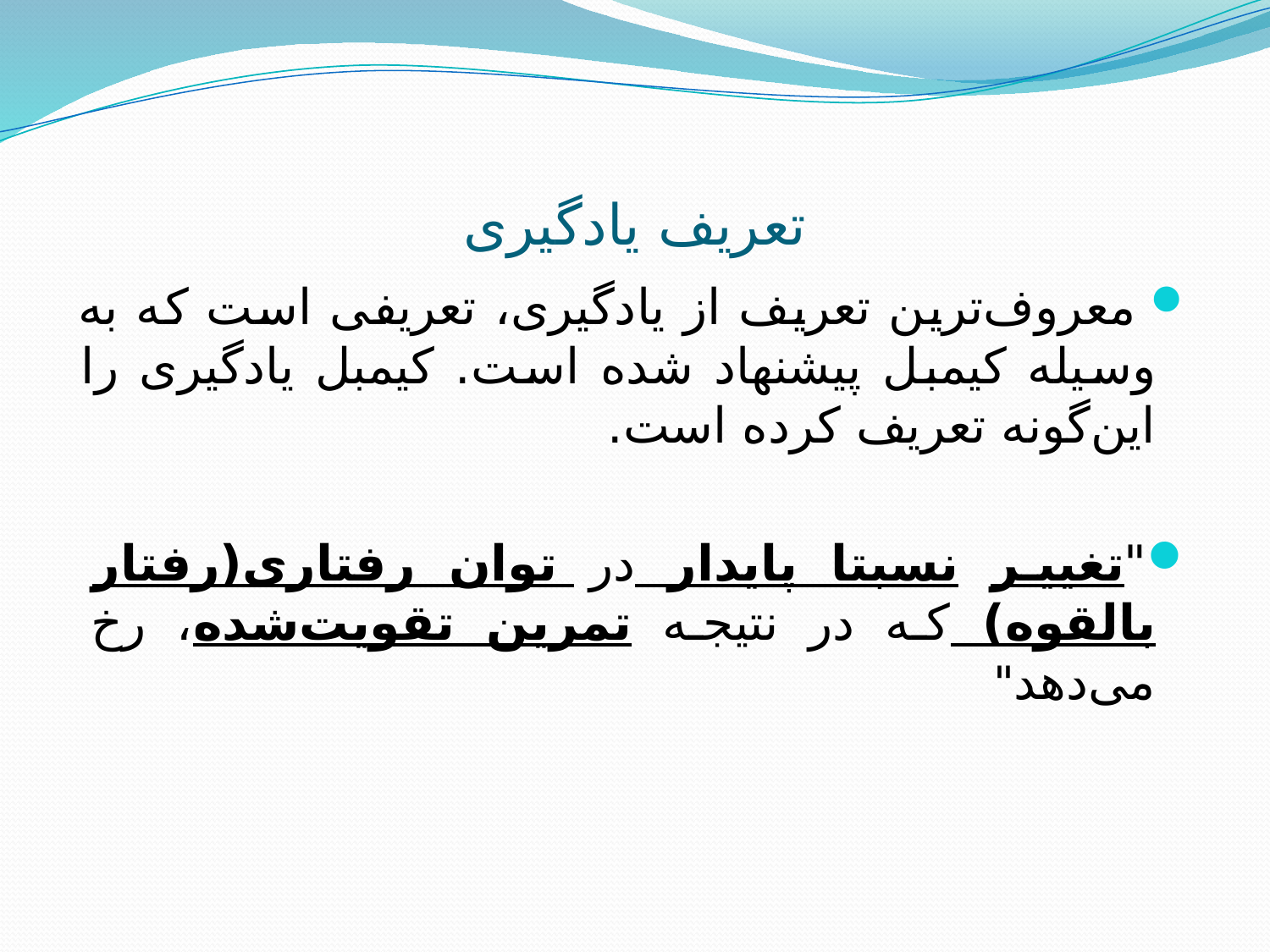

# تعریف یادگیری
 معروف‌ترین تعریف از یادگیری، تعریفی است که به وسیله کیمبل پیشنهاد شده است. کیمبل یادگیری را این‌گونه تعریف کرده است.

"تغییر نسبتا پایدار در توان رفتاری(رفتار بالقوه) که در نتیجه تمرین تقویت‌شده، رخ می‌دهد"